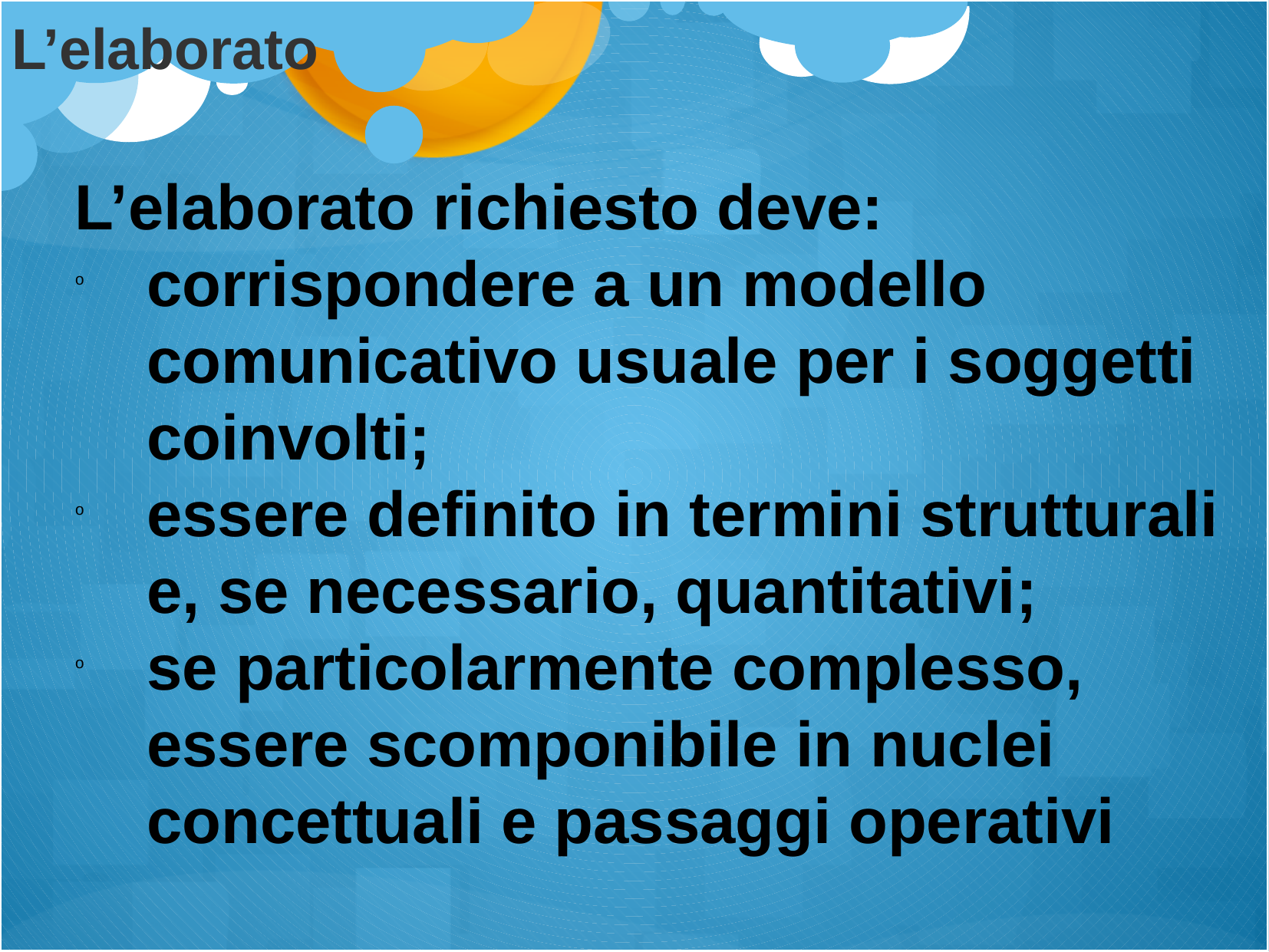

L’elaborato
L’elaborato richiesto deve:
corrispondere a un modello comunicativo usuale per i soggetti coinvolti;
essere definito in termini strutturali e, se necessario, quantitativi;
se particolarmente complesso, essere scomponibile in nuclei concettuali e passaggi operativi